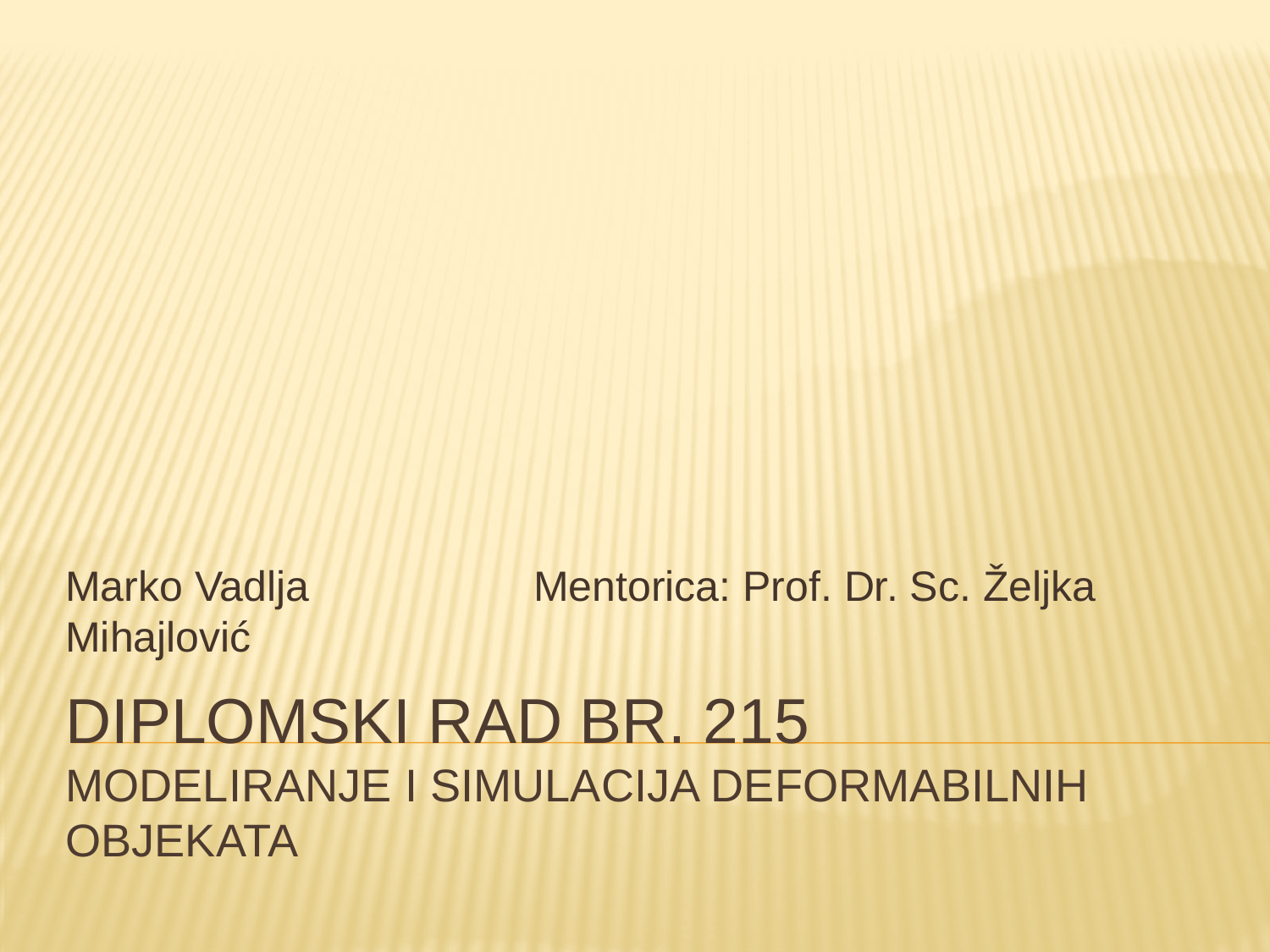

Marko Vadlja                   Mentorica: Prof. Dr. Sc. Željka Mihajlović
# Diplomski rad br. 215 Modeliranje i simulacija deformabilnih objekata